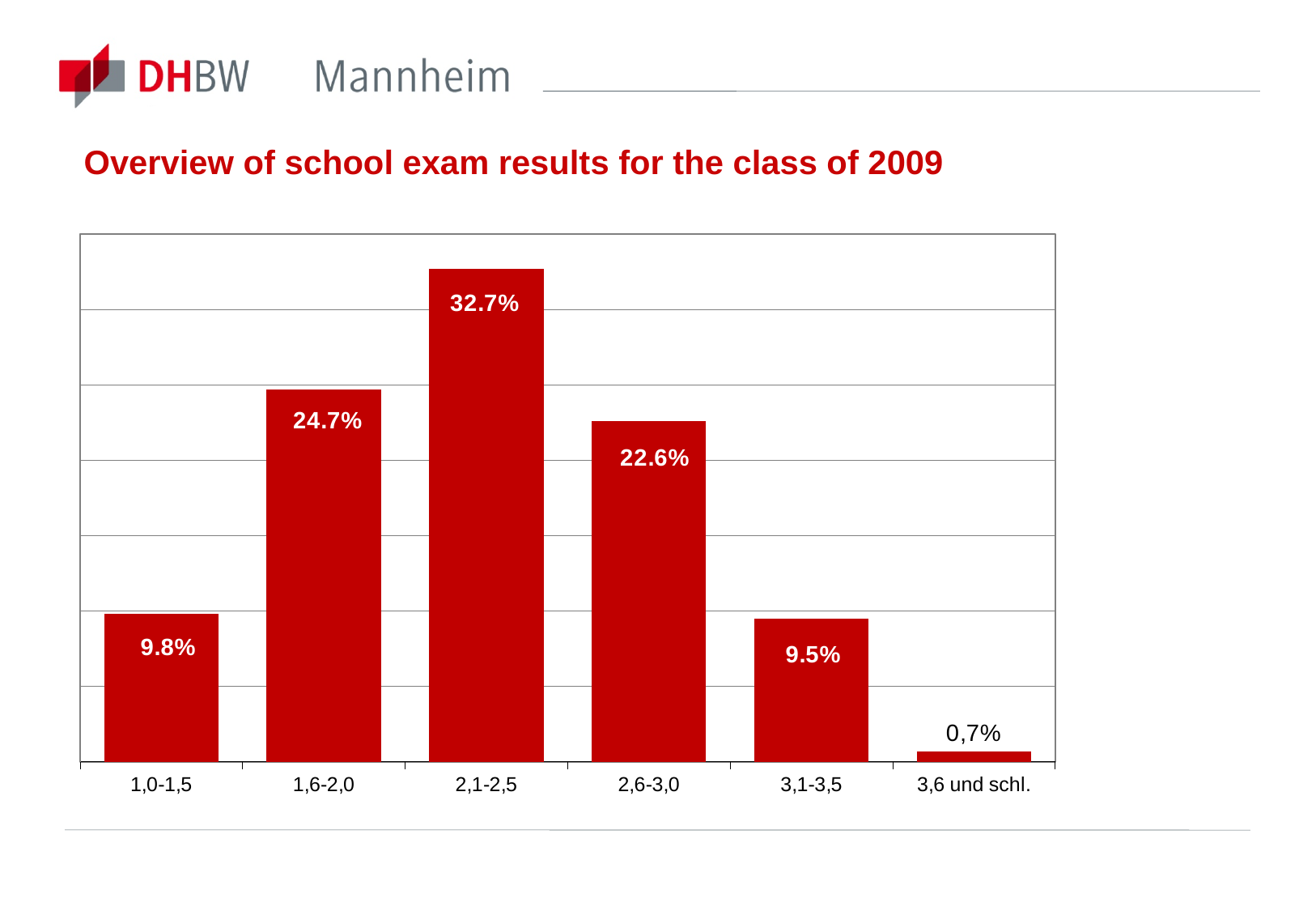

### Chart

| Category |  |
|---|---|
| 1,0-1,5 | 0.0980000000000006 |
| 1,6-2,0 | 0.2470000000000004 |
| 2,1-2,5 | 0.3270000000000022 |
| 2,6-3,0 | 0.22600000000000045 |
| 3,1-3,5 | 0.09500000000000026 |
| 3,6 und schl. | 0.007000000000000047 |
Overview of school exam results for the class of 2009